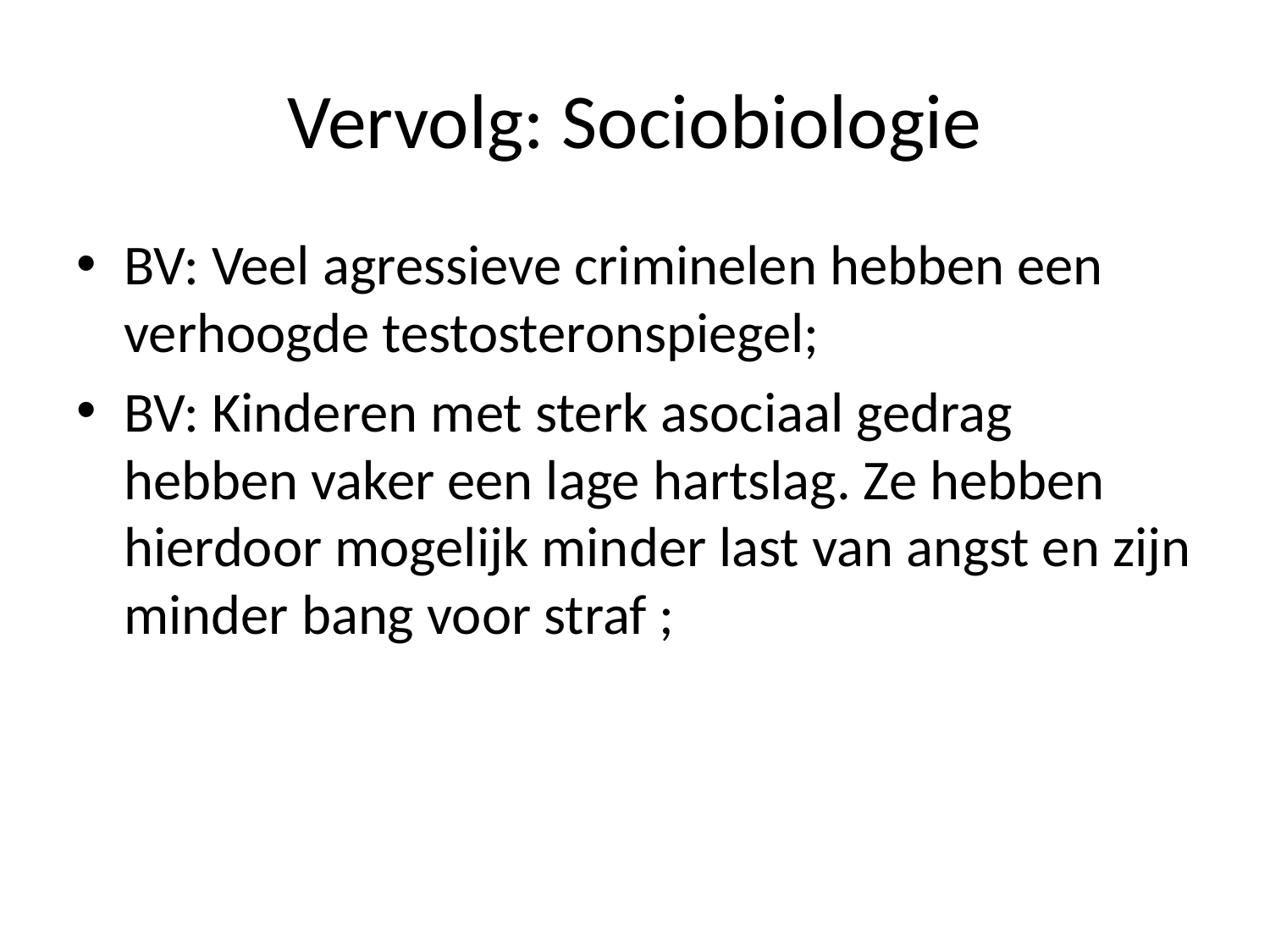

# Vervolg: Sociobiologie
BV: Veel agressieve criminelen hebben een verhoogde testosteronspiegel;
BV: Kinderen met sterk asociaal gedrag hebben vaker een lage hartslag. Ze hebben hierdoor mogelijk minder last van angst en zijn minder bang voor straf ;